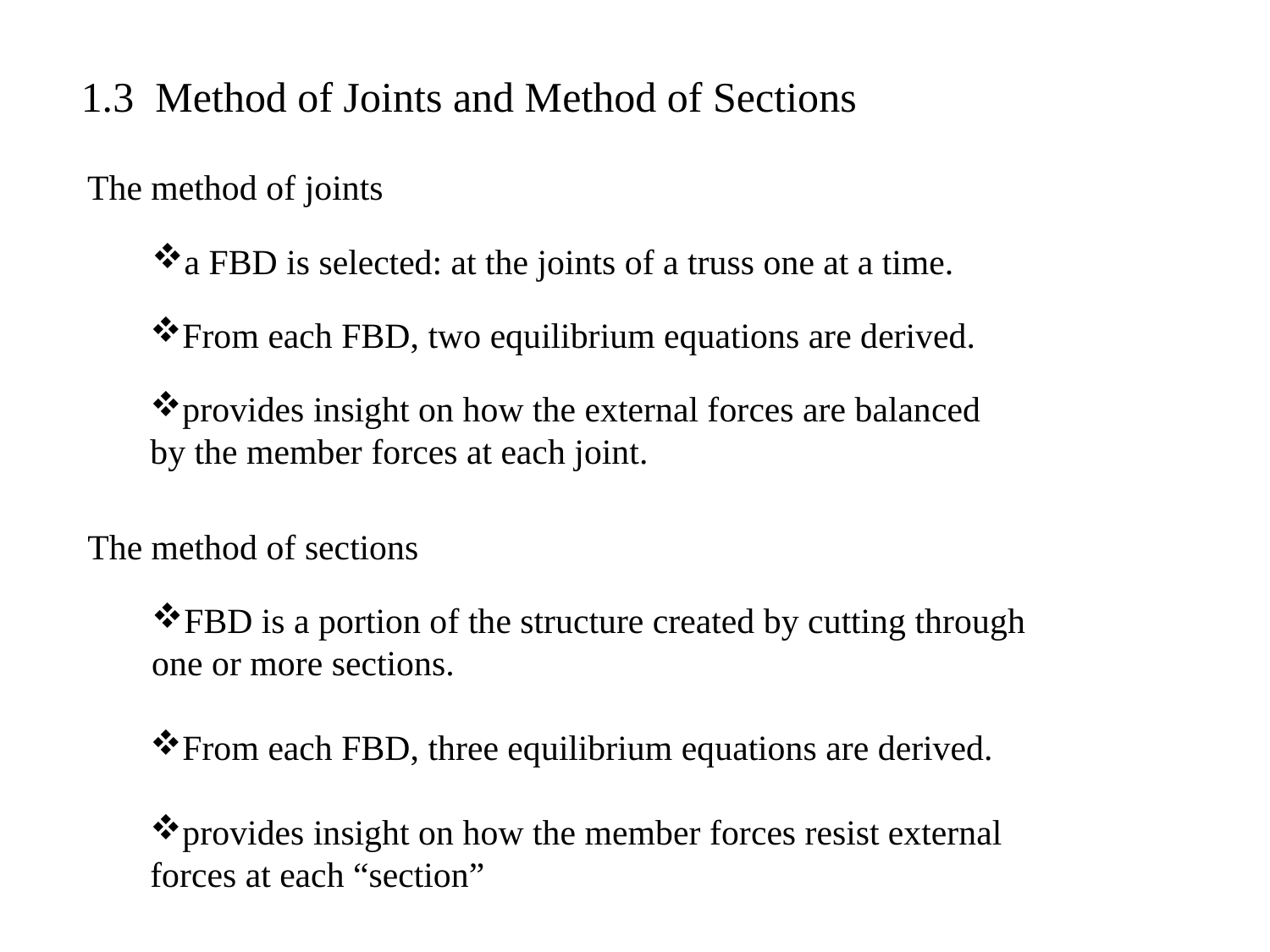

1.3  Method of Joints and Method of Sections
The method of joints
a FBD is selected: at the joints of a truss one at a time.
From each FBD, two equilibrium equations are derived.
provides insight on how the external forces are balanced by the member forces at each joint.
The method of sections
FBD is a portion of the structure created by cutting through
one or more sections.
From each FBD, three equilibrium equations are derived.
provides insight on how the member forces resist external forces at each “section”